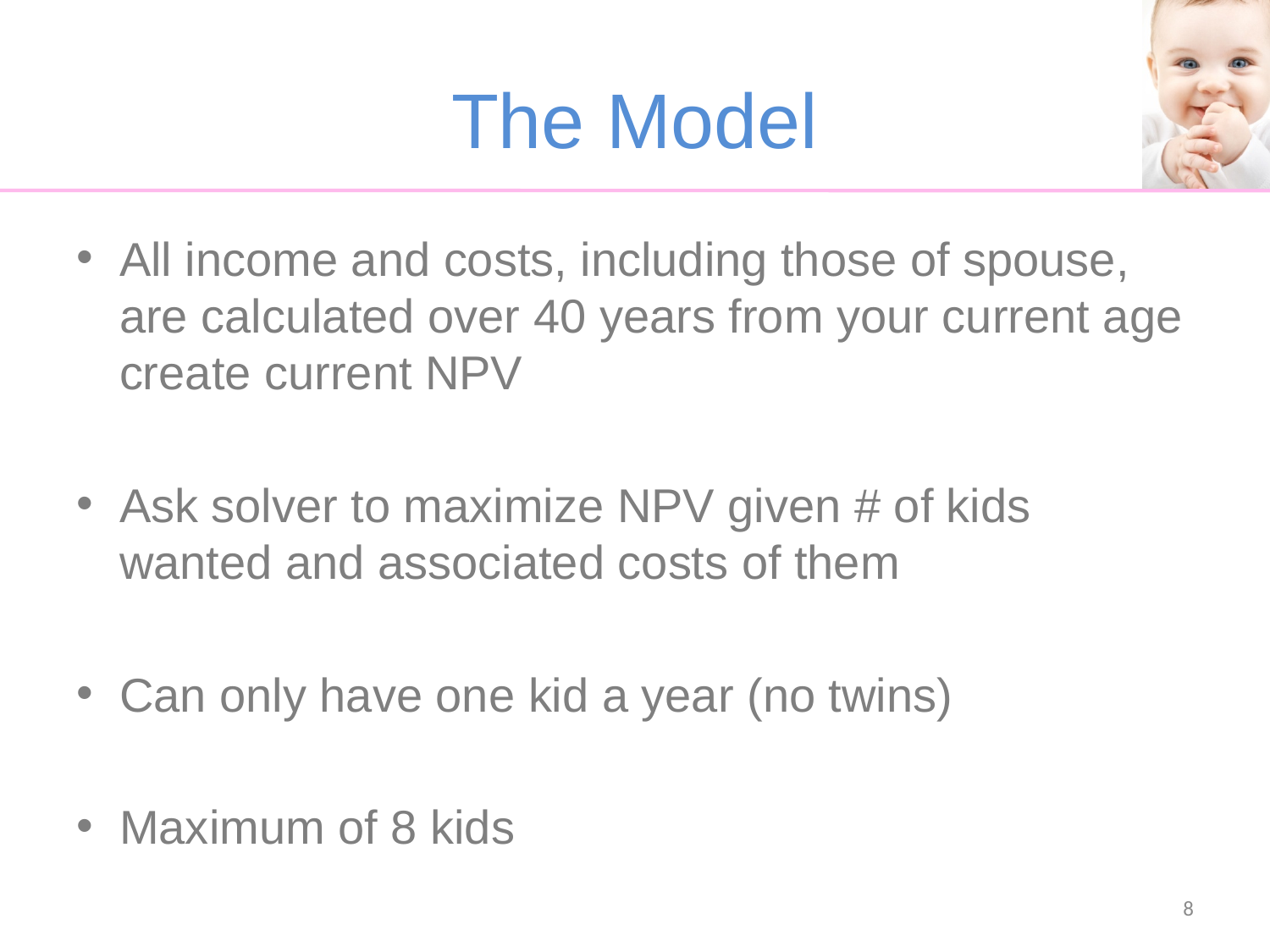

# The Model
All income and costs, including those of spouse, are calculated over 40 years from your current age create current NPV

Ask solver to maximize NPV given # of kids wanted and associated costs of them

Can only have one kid a year (no twins)

Maximum of 8 kids

8